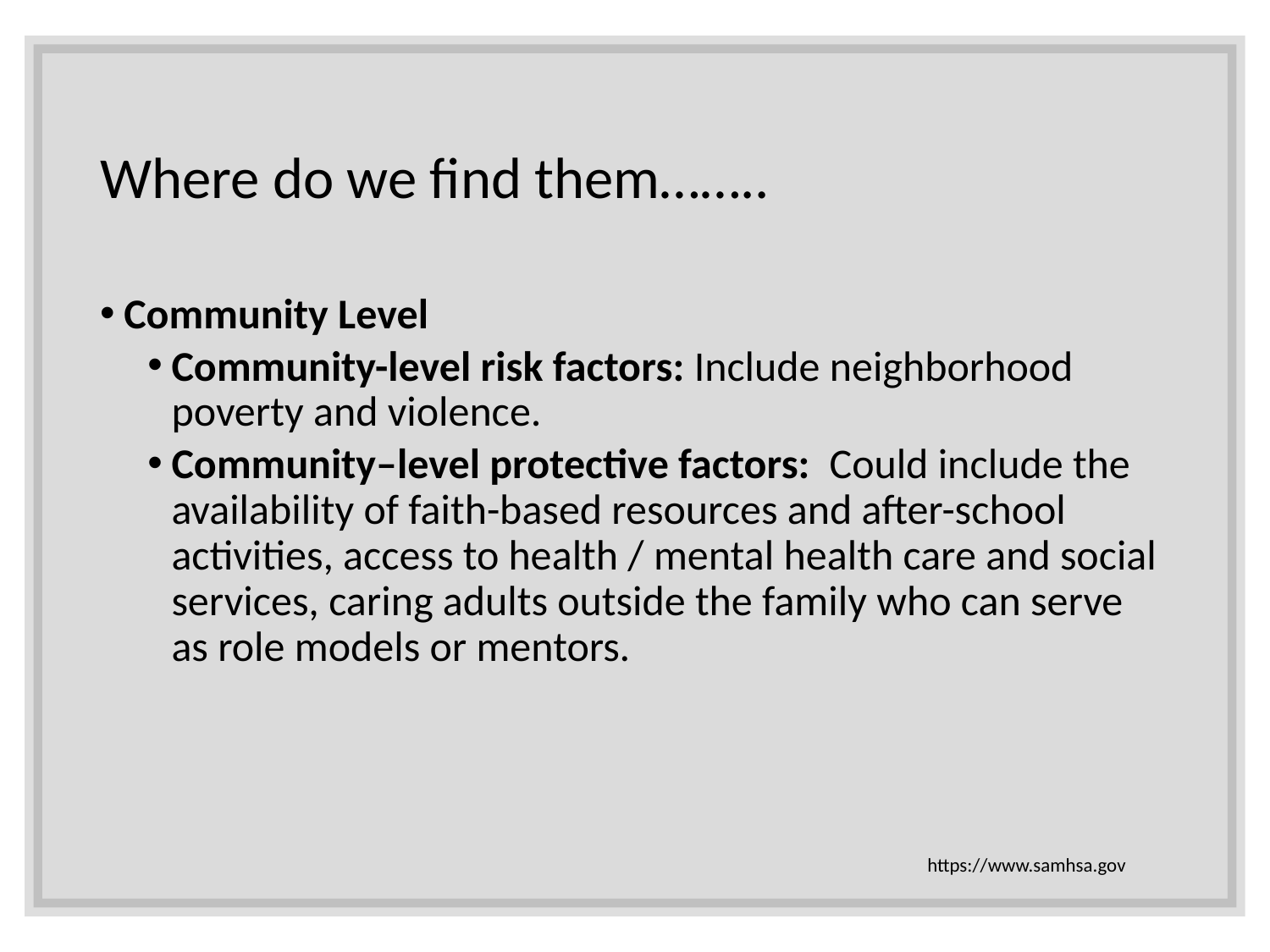

# Where do we find them……..
Community Level
Community-level risk factors: Include neighborhood poverty and violence.
Community–level protective factors:  Could include the availability of faith-based resources and after-school activities, access to health / mental health care and social services, caring adults outside the family who can serve as role models or mentors.

https://www.samhsa.gov